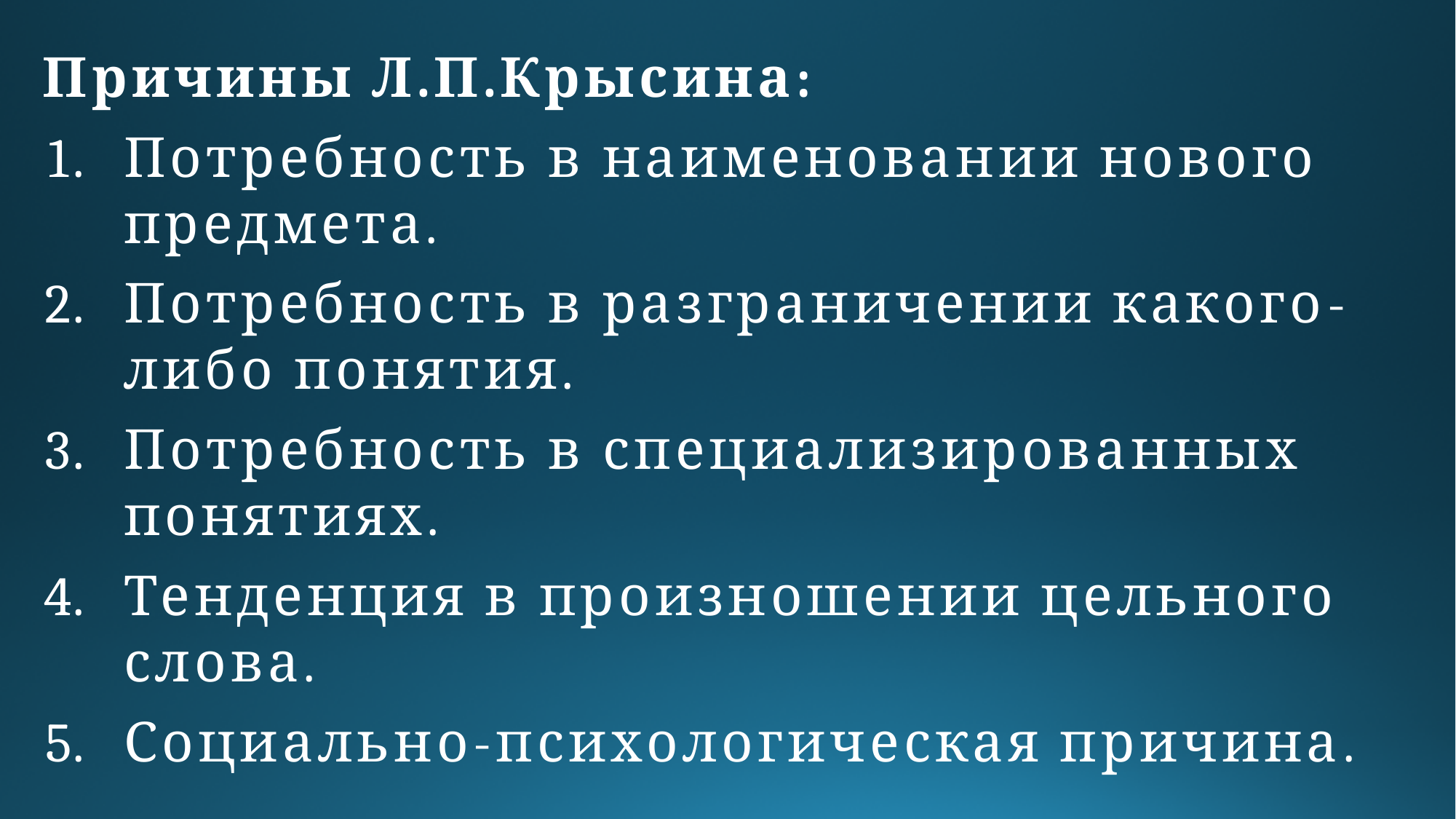

Причины Л.П.Крысина:
Потребность в наименовании нового предмета.
Потребность в разграничении какого-либо понятия.
Потребность в специализированных понятиях.
Тенденция в произношении цельного слова.
Социально-психологическая причина.